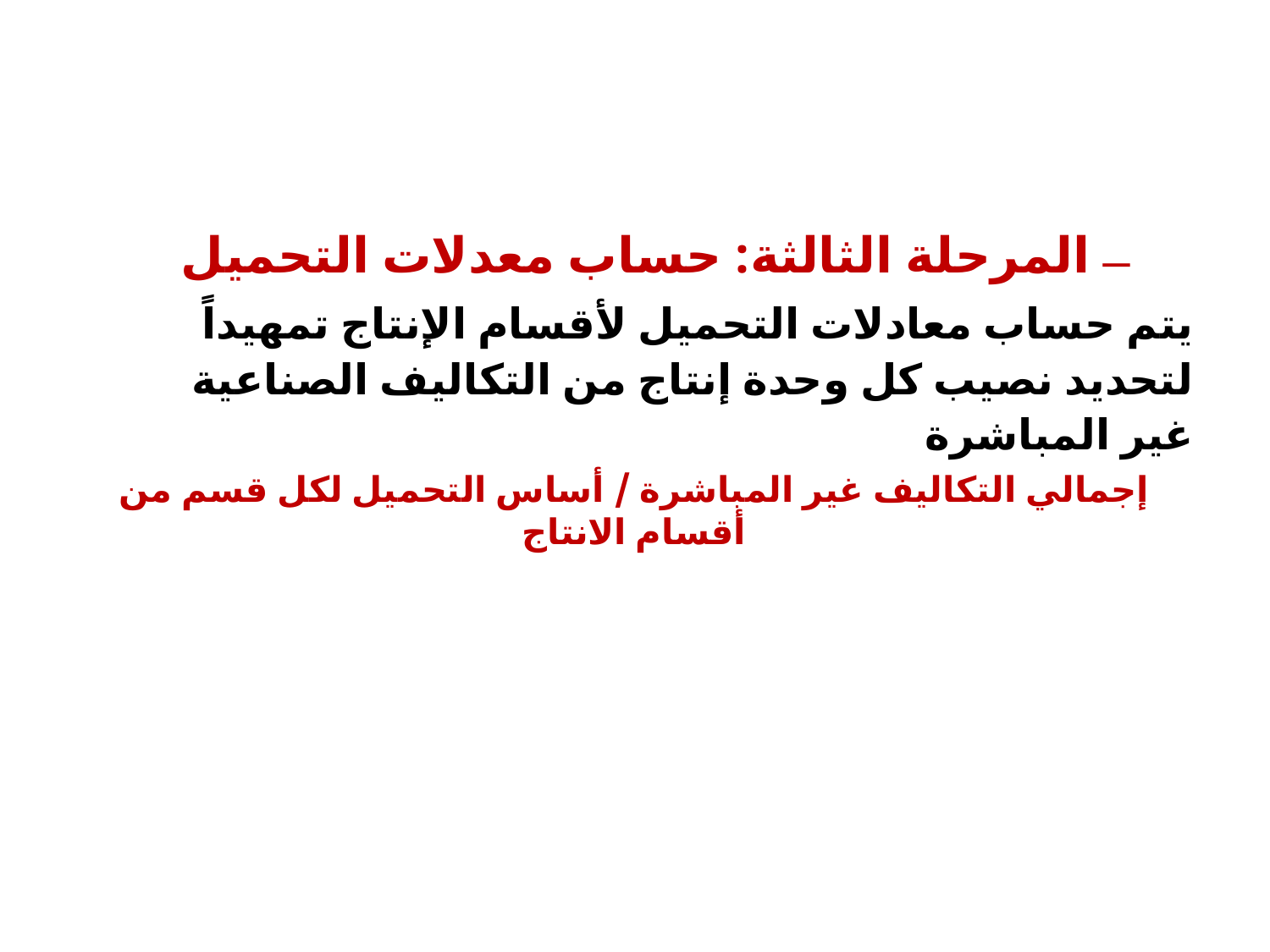

المرحلة الثالثة: حساب معدلات التحميل
يتم حساب معادلات التحميل لأقسام الإنتاج تمهيداً لتحديد نصيب كل وحدة إنتاج من التكاليف الصناعية غير المباشرة

إجمالي التكاليف غير المباشرة / أساس التحميل لكل قسم من أقسام الانتاج